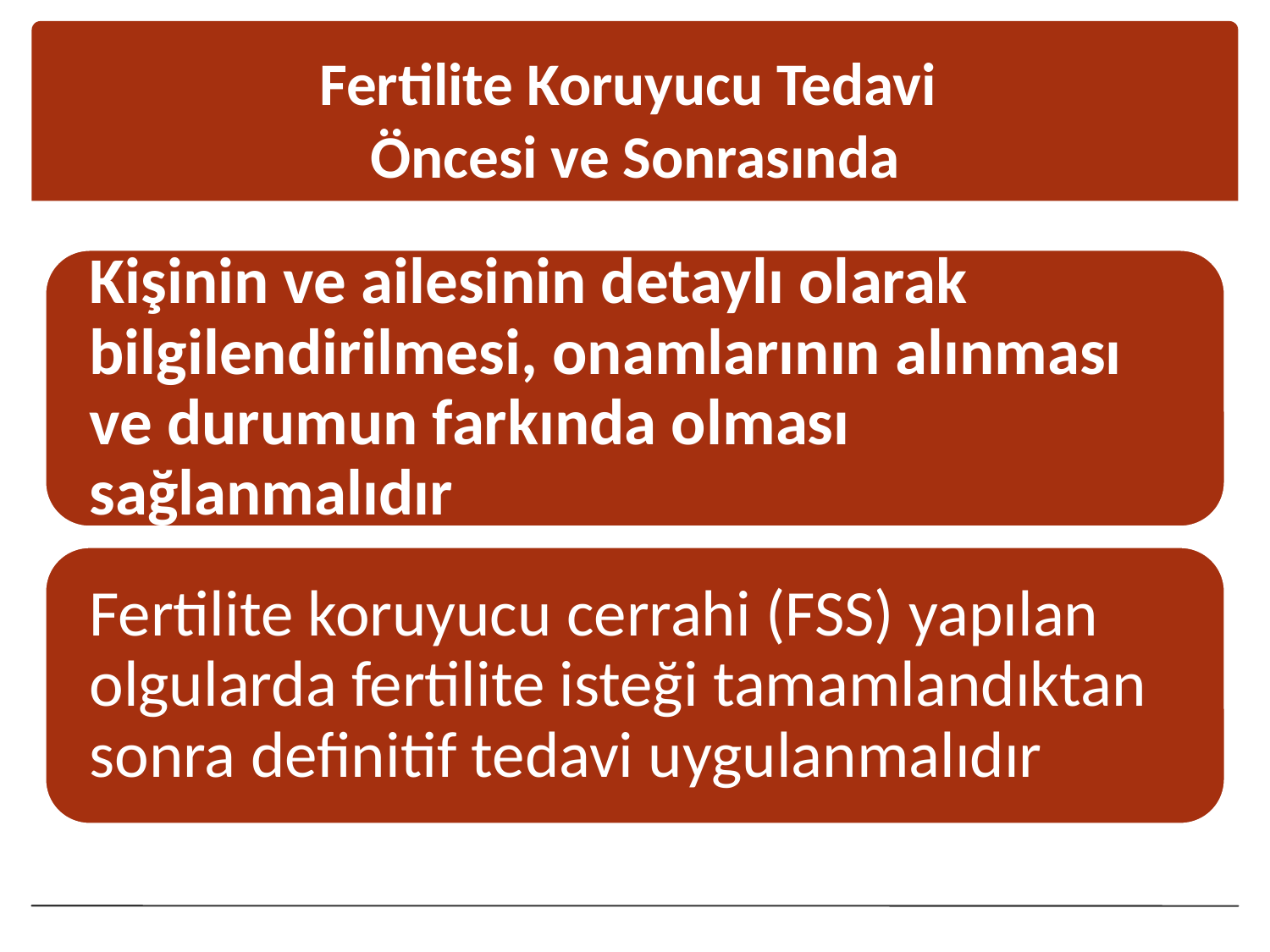

# Fertilite Koruyucu Tedavi Öncesi ve Sonrasında
Kişinin ve ailesinin detaylı olarak bilgilendirilmesi, onamlarının alınması ve durumun farkında olması sağlanmalıdır
Fertilite koruyucu cerrahi (FSS) yapılan olgularda fertilite isteği tamamlandıktan sonra definitif tedavi uygulanmalıdır